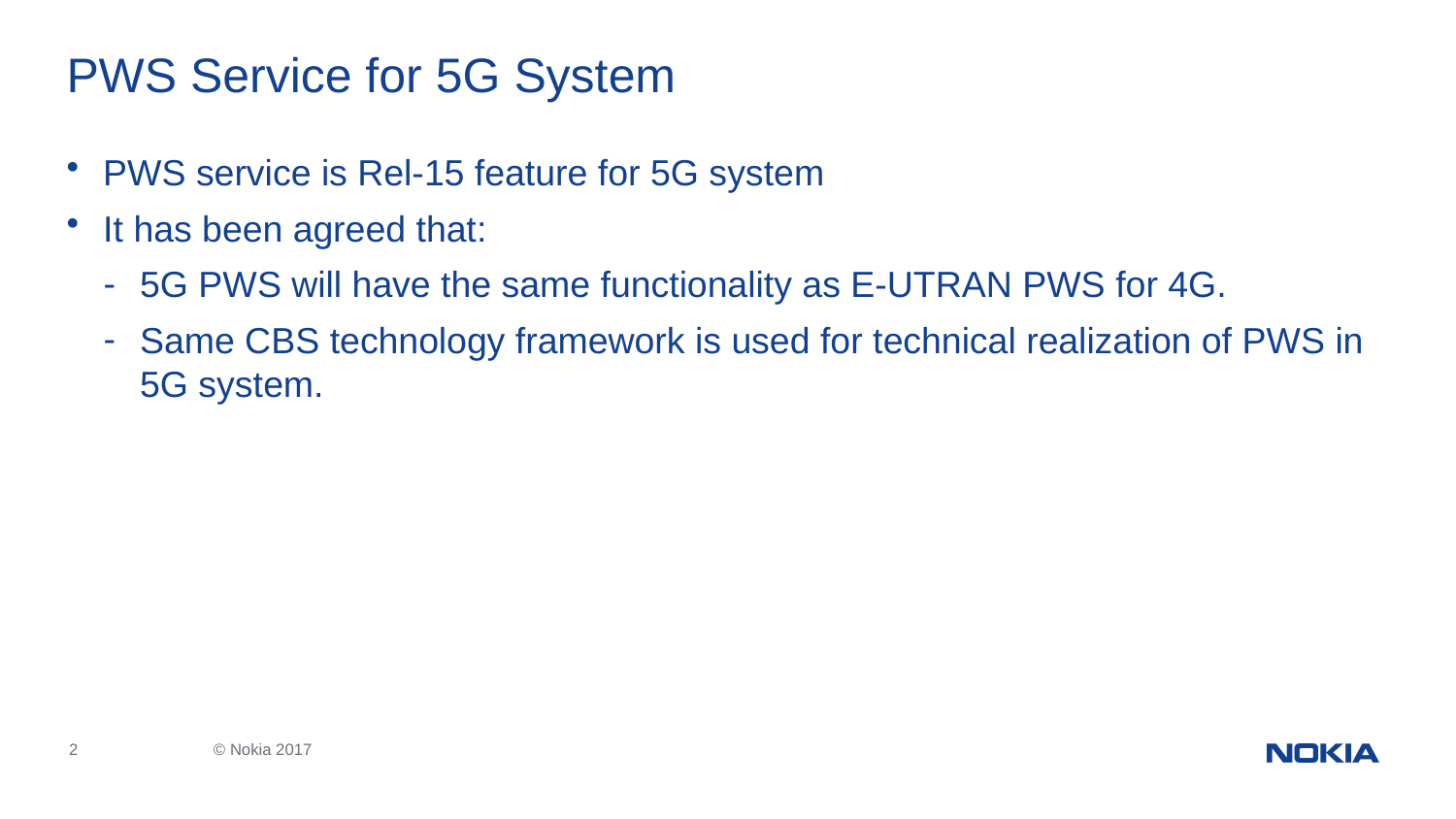

# PWS Service for 5G System
PWS service is Rel-15 feature for 5G system
It has been agreed that:
5G PWS will have the same functionality as E-UTRAN PWS for 4G.
Same CBS technology framework is used for technical realization of PWS in 5G system.

Nokia Internal Use